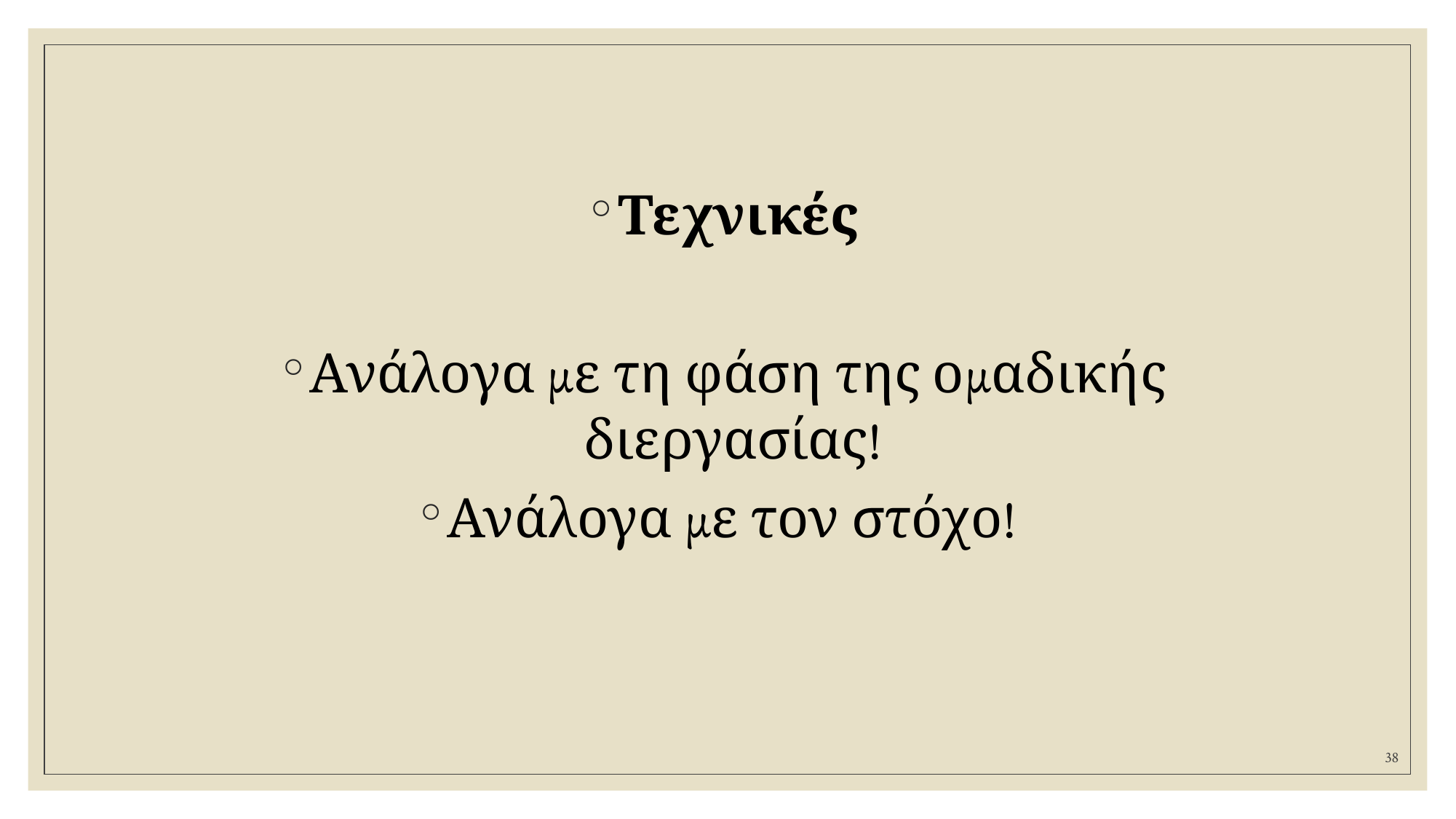

Τεχνικές

Ανάλογα με τη φάση της ομαδικής διεργασίας!
Ανάλογα με τον στόχο!
38